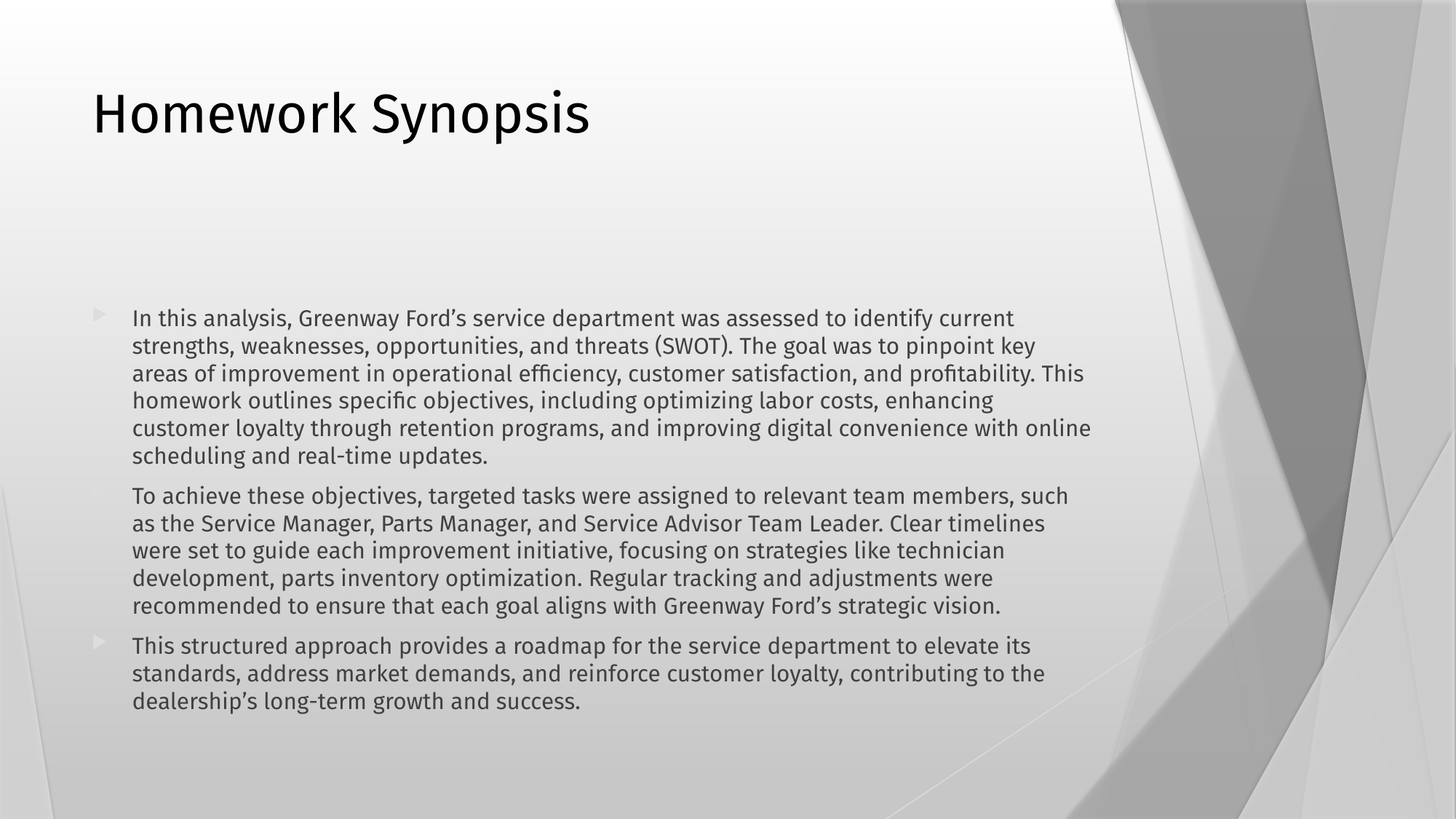

# Homework Synopsis

In this analysis, Greenway Ford’s service department was assessed to identify current strengths, weaknesses, opportunities, and threats (SWOT). The goal was to pinpoint key areas of improvement in operational efficiency, customer satisfaction, and profitability. This homework outlines specific objectives, including optimizing labor costs, enhancing customer loyalty through retention programs, and improving digital convenience with online scheduling and real-time updates.
To achieve these objectives, targeted tasks were assigned to relevant team members, such as the Service Manager, Parts Manager, and Service Advisor Team Leader. Clear timelines were set to guide each improvement initiative, focusing on strategies like technician development, parts inventory optimization. Regular tracking and adjustments were recommended to ensure that each goal aligns with Greenway Ford’s strategic vision.
This structured approach provides a roadmap for the service department to elevate its standards, address market demands, and reinforce customer loyalty, contributing to the dealership’s long-term growth and success.